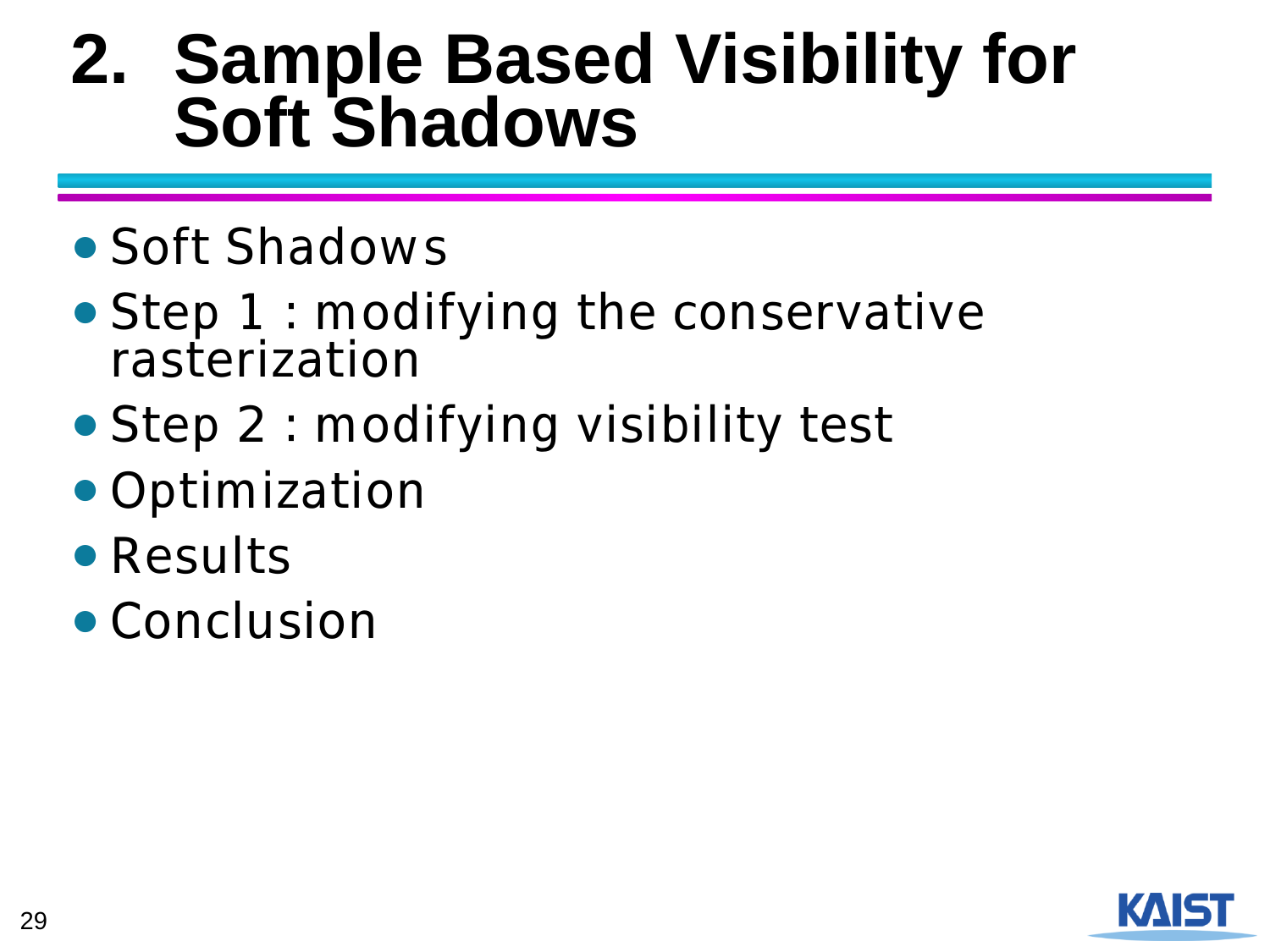

# Sample Based Visibility for   Soft Shadows
Soft Shadows
Step 1 : modifying the conservative rasterization
Step 2 : modifying visibility test
Optimization
Results
Conclusion